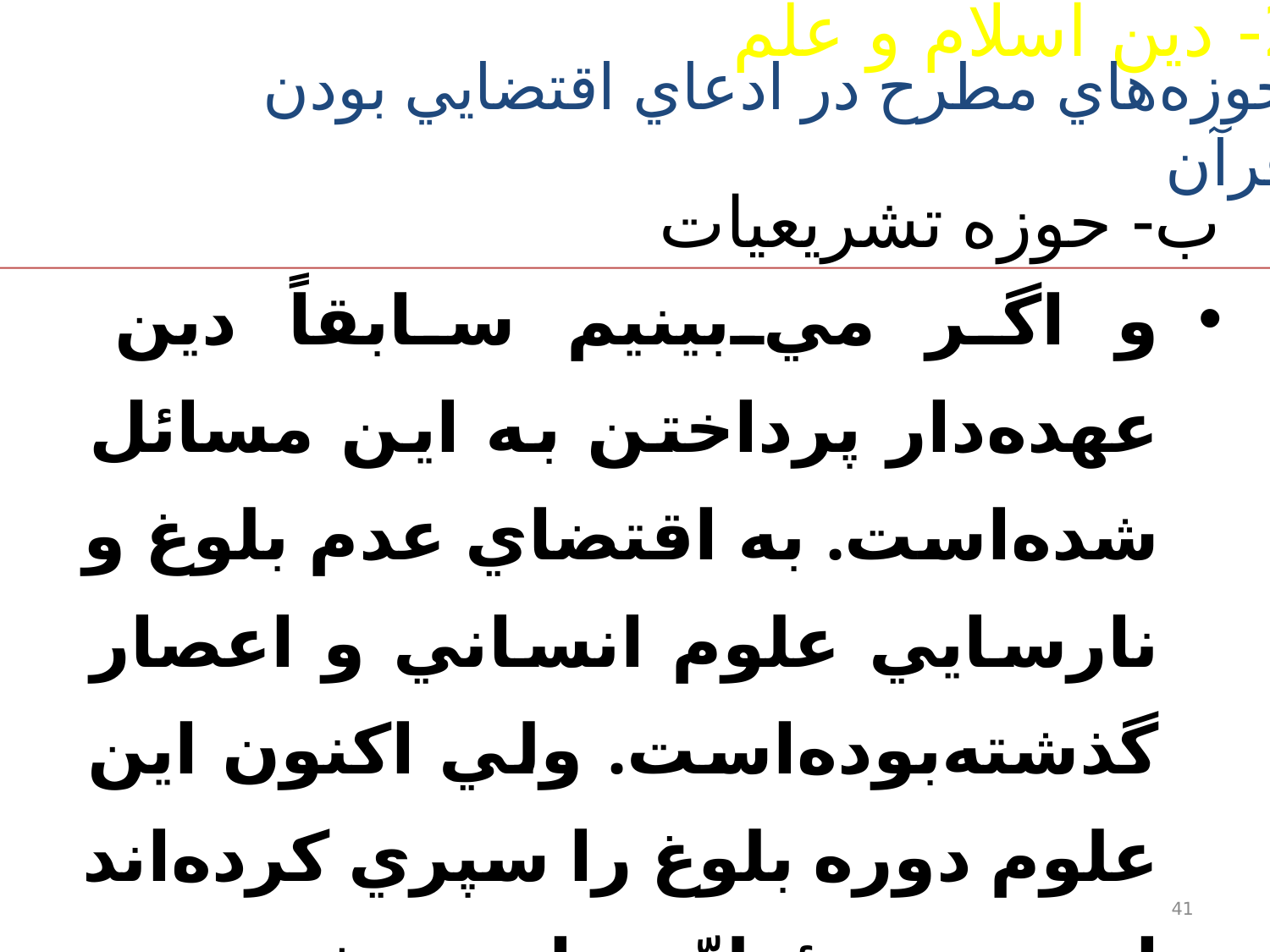

2- دین اسلام و علم
حوزه‌هاي مطرح در ادعاي اقتضايي بودن قرآن
# ب- حوزه تشريعيات
و اگر مي‌بينيم سابقاً دين عهده‌دار پرداختن به اين مسائل شده‌است. به اقتضاي عدم بلوغ و نارسايي علوم انساني و اعصار گذشته‌بوده‌است. ولي اكنون اين علوم دوره بلوغ را سپري كرده‌اند اين مسئوليّت از دوش دين برداشته ‌شده ‌است.

41